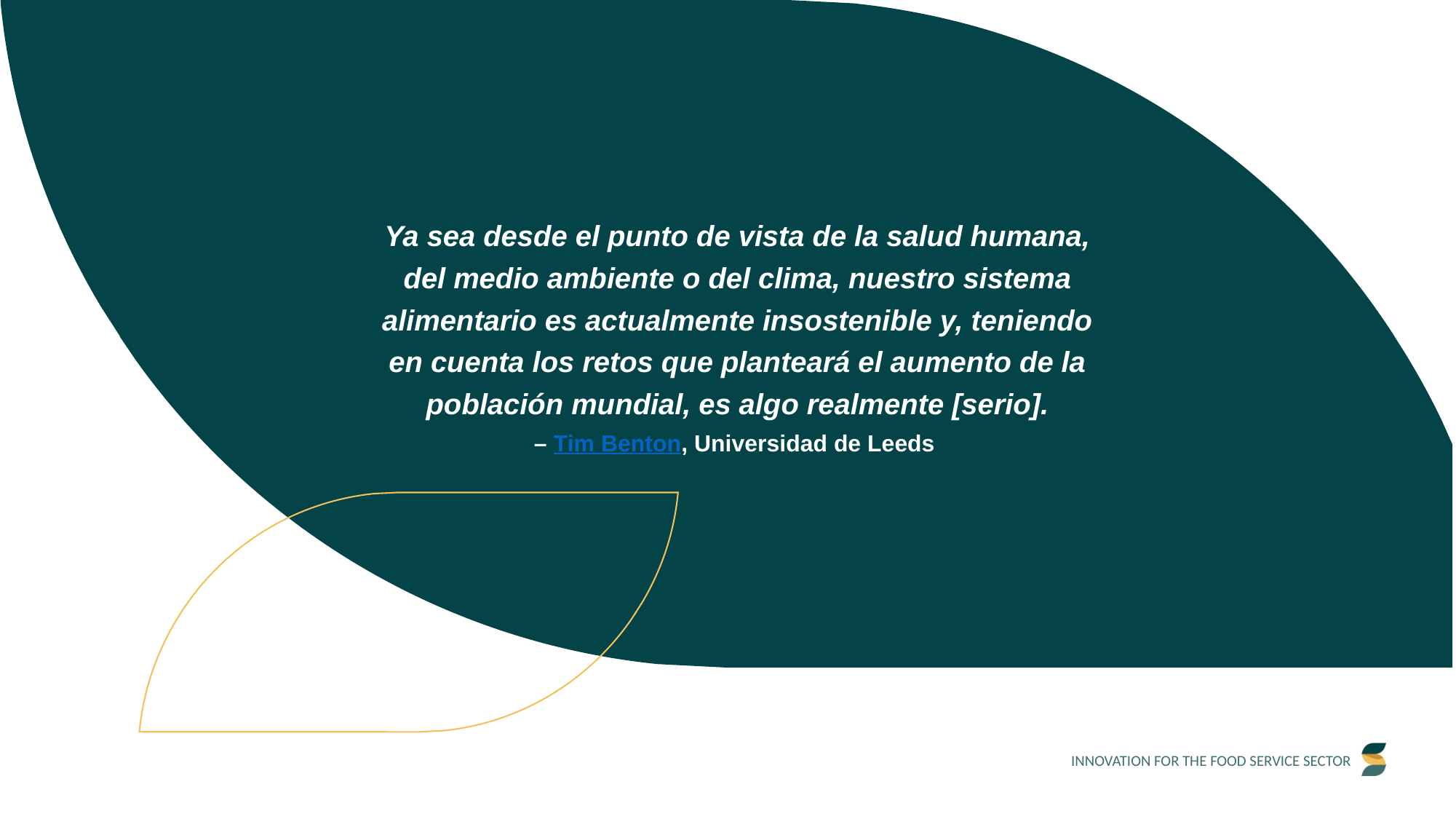

Ya sea desde el punto de vista de la salud humana, del medio ambiente o del clima, nuestro sistema alimentario es actualmente insostenible y, teniendo en cuenta los retos que planteará el aumento de la población mundial, es algo realmente [serio].
– Tim Benton, Universidad de Leeds